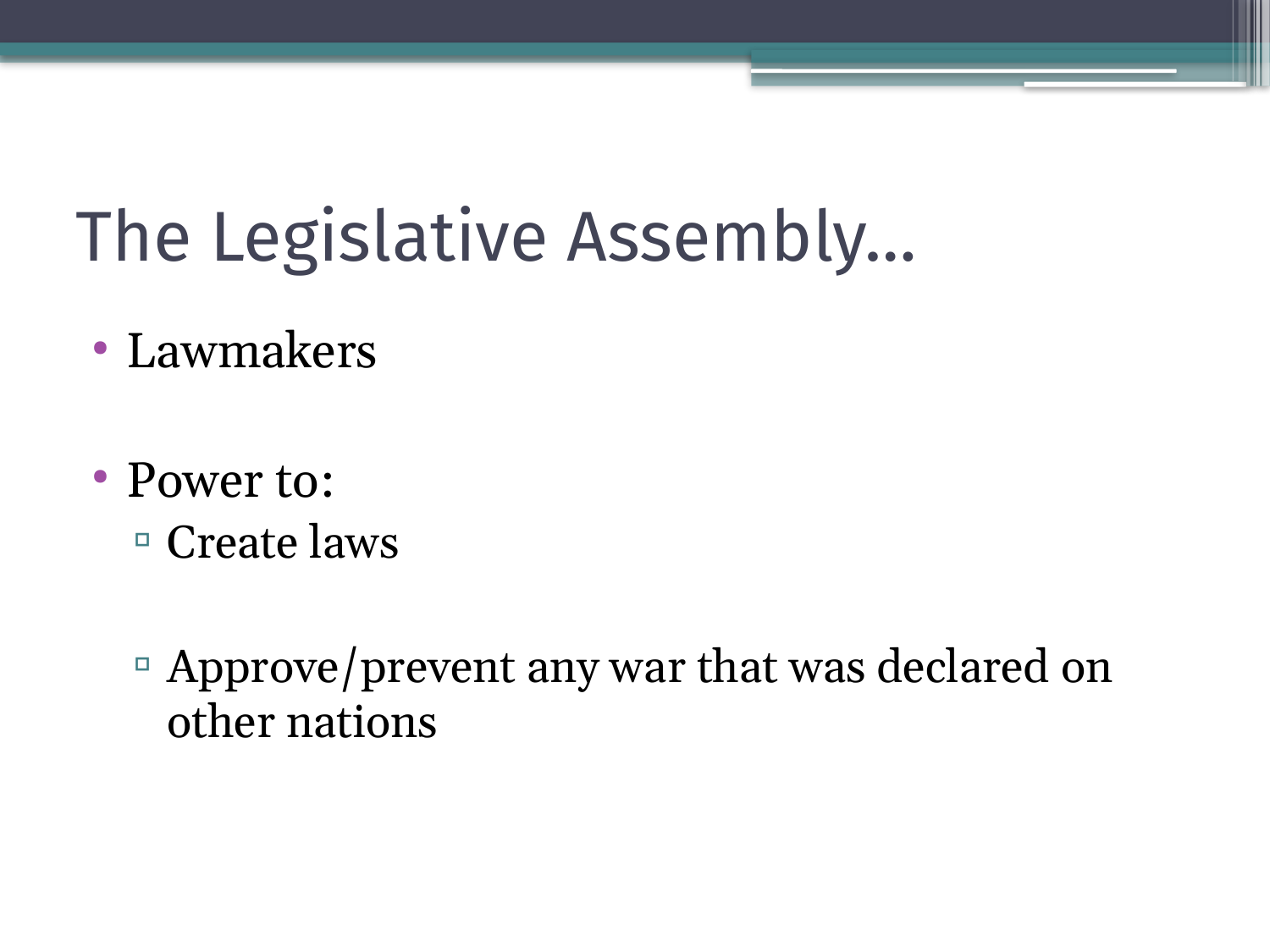

# The Legislative Assembly…
Lawmakers

Power to:
Create laws

Approve/prevent any war that was declared on other nations